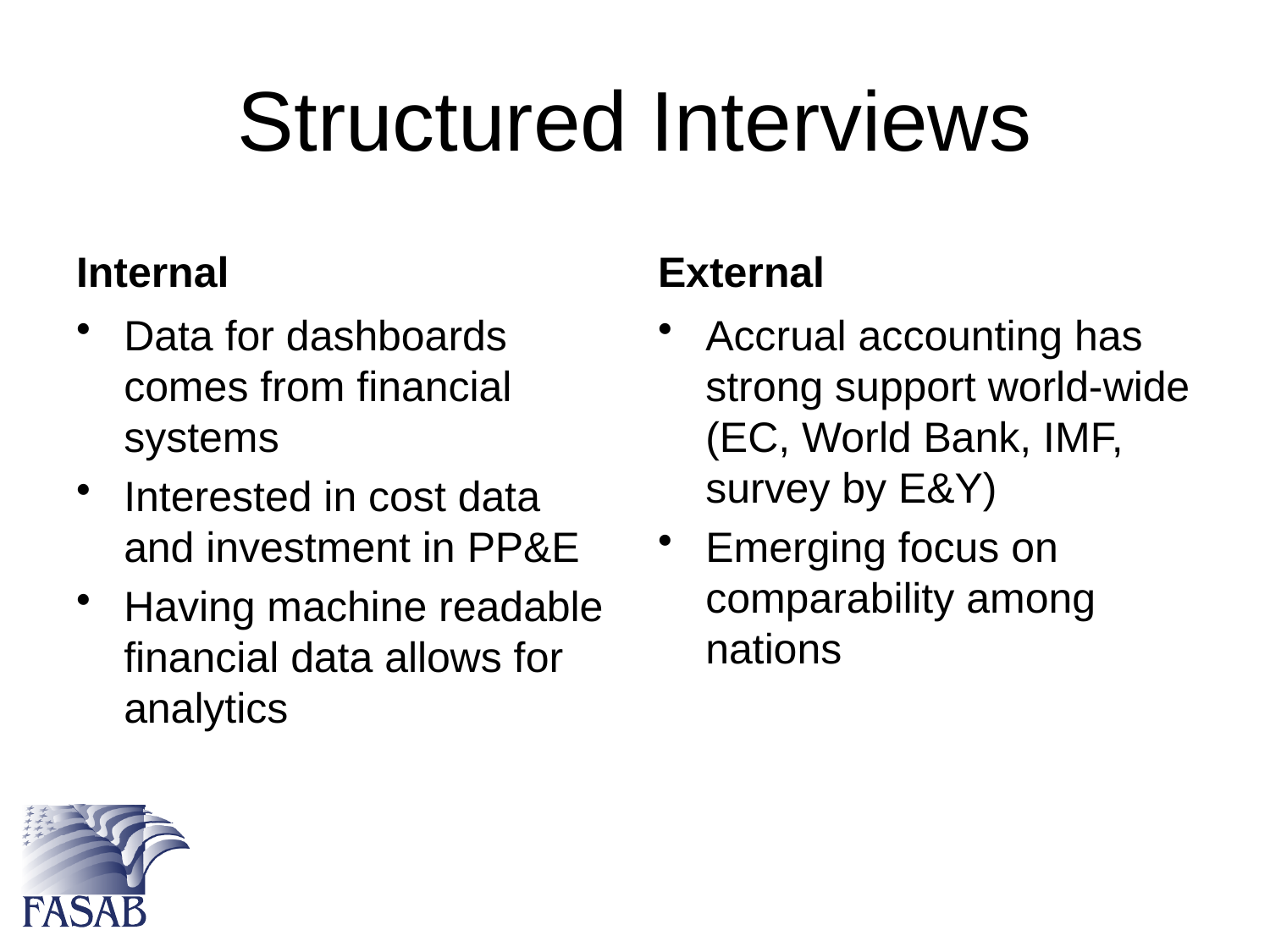

# Structured Interviews
Internal
External
Data for dashboards comes from financial systems
Interested in cost data and investment in PP&E
Having machine readable financial data allows for analytics

Accrual accounting has strong support world-wide (EC, World Bank, IMF, survey by E&Y)
Emerging focus on comparability among nations